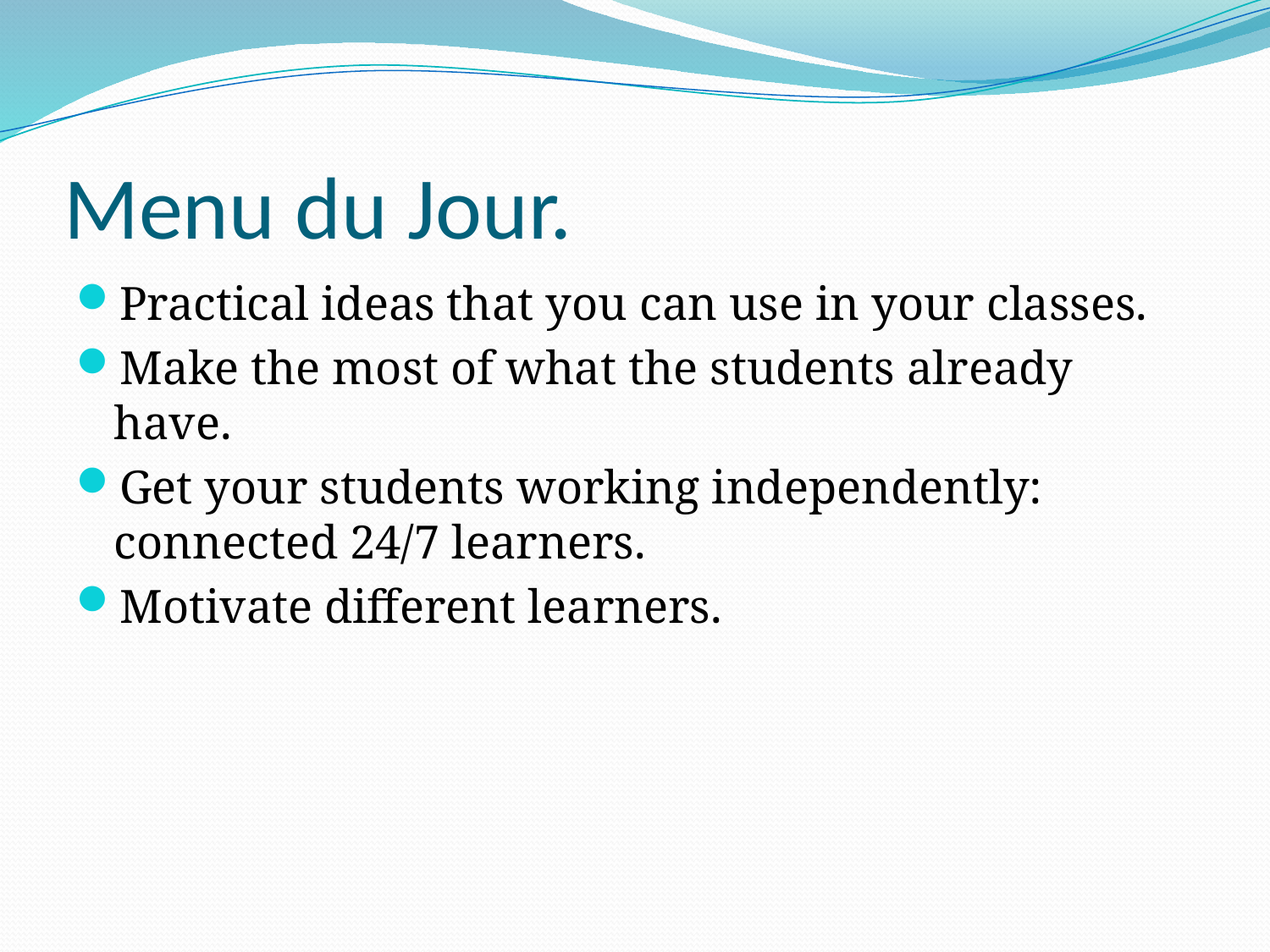

# Menu du Jour.
Practical ideas that you can use in your classes.
Make the most of what the students already have.
Get your students working independently: connected 24/7 learners.
Motivate different learners.